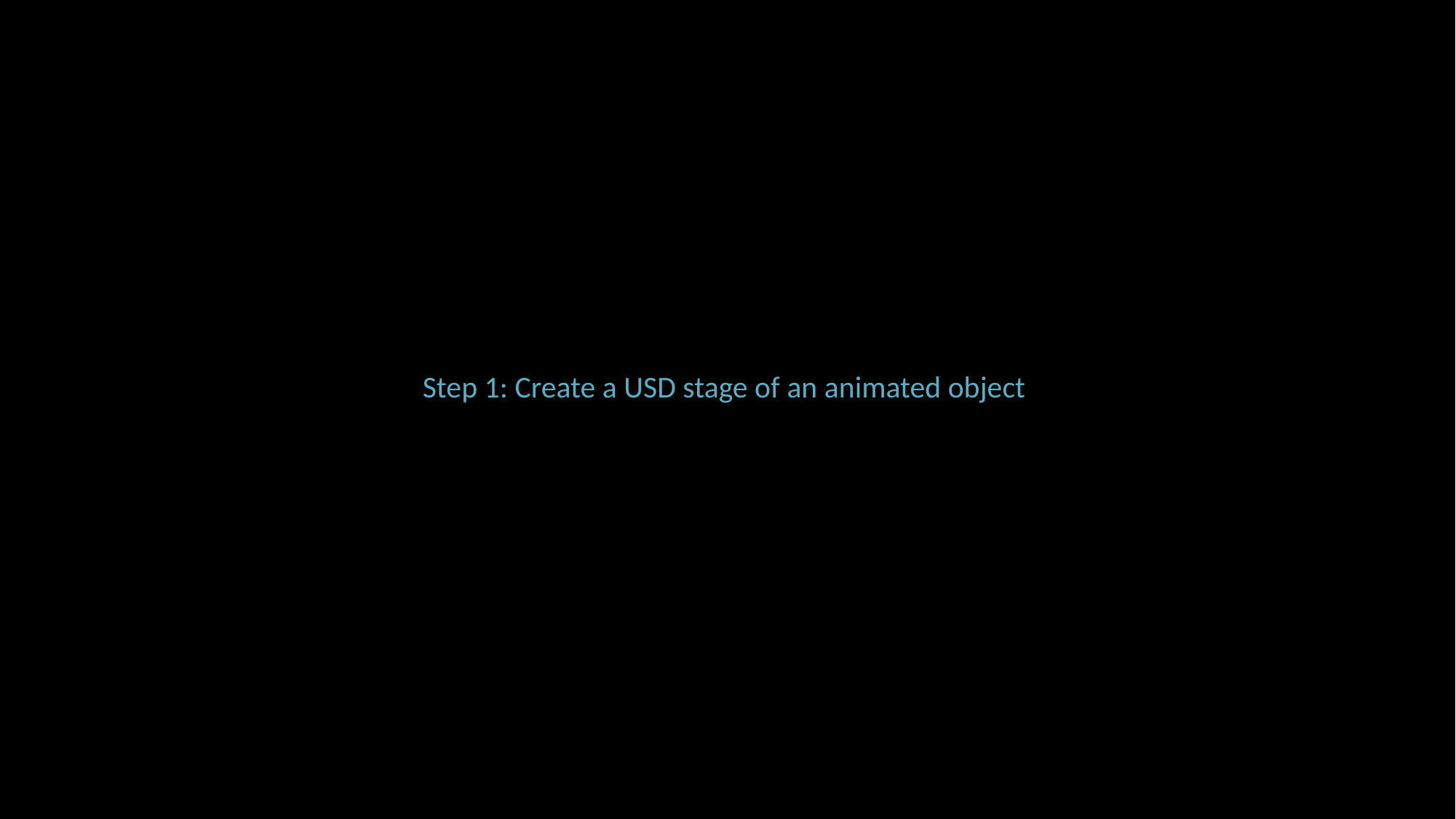

Step 1: Create a USD stage of an animated object